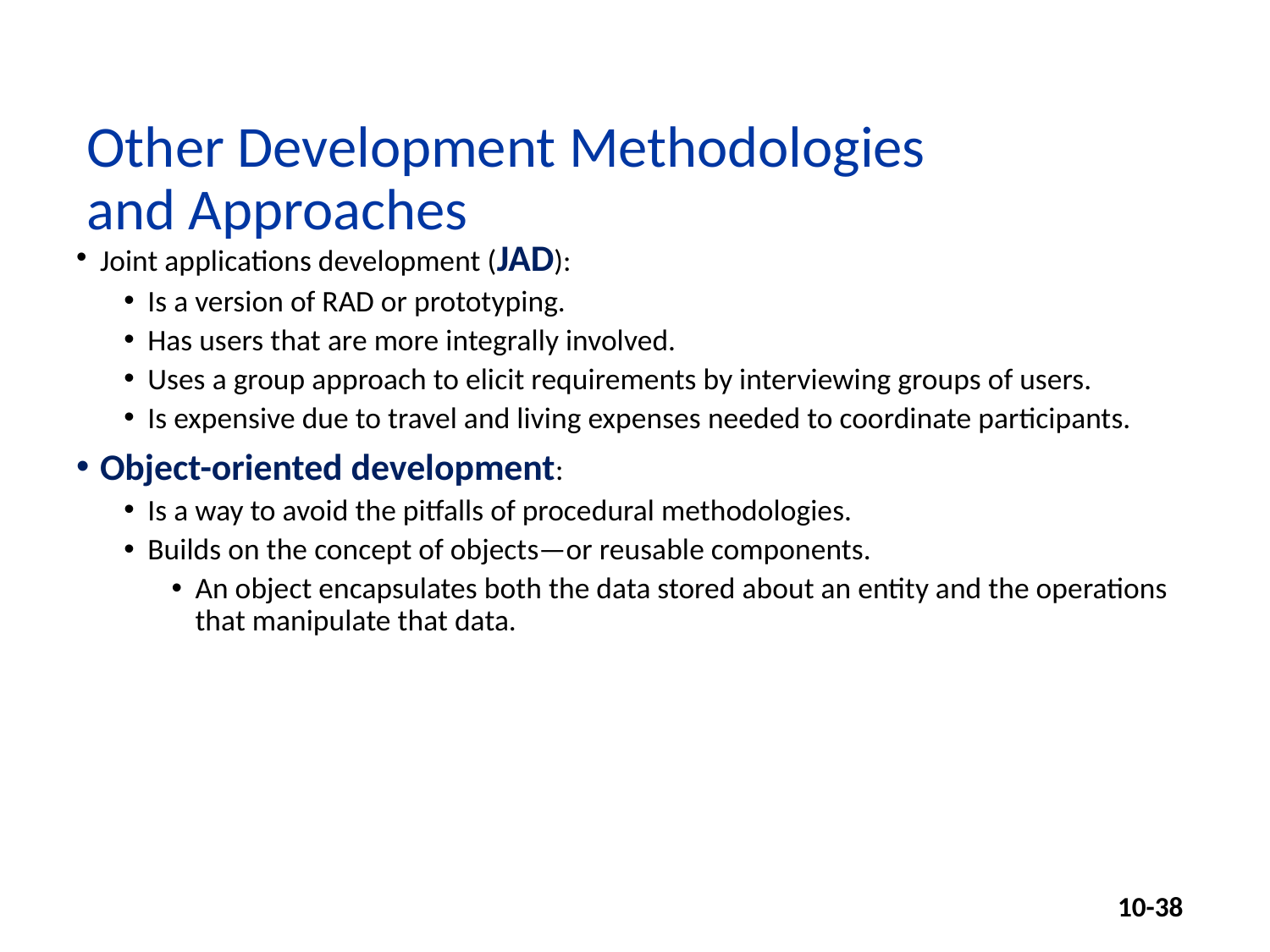

# Other Development Methodologies and Approaches
Joint applications development (JAD):
Is a version of RAD or prototyping.
Has users that are more integrally involved.
Uses a group approach to elicit requirements by interviewing groups of users.
Is expensive due to travel and living expenses needed to coordinate participants.
Object-oriented development:
Is a way to avoid the pitfalls of procedural methodologies.
Builds on the concept of objects—or reusable components.
An object encapsulates both the data stored about an entity and the operations that manipulate that data.